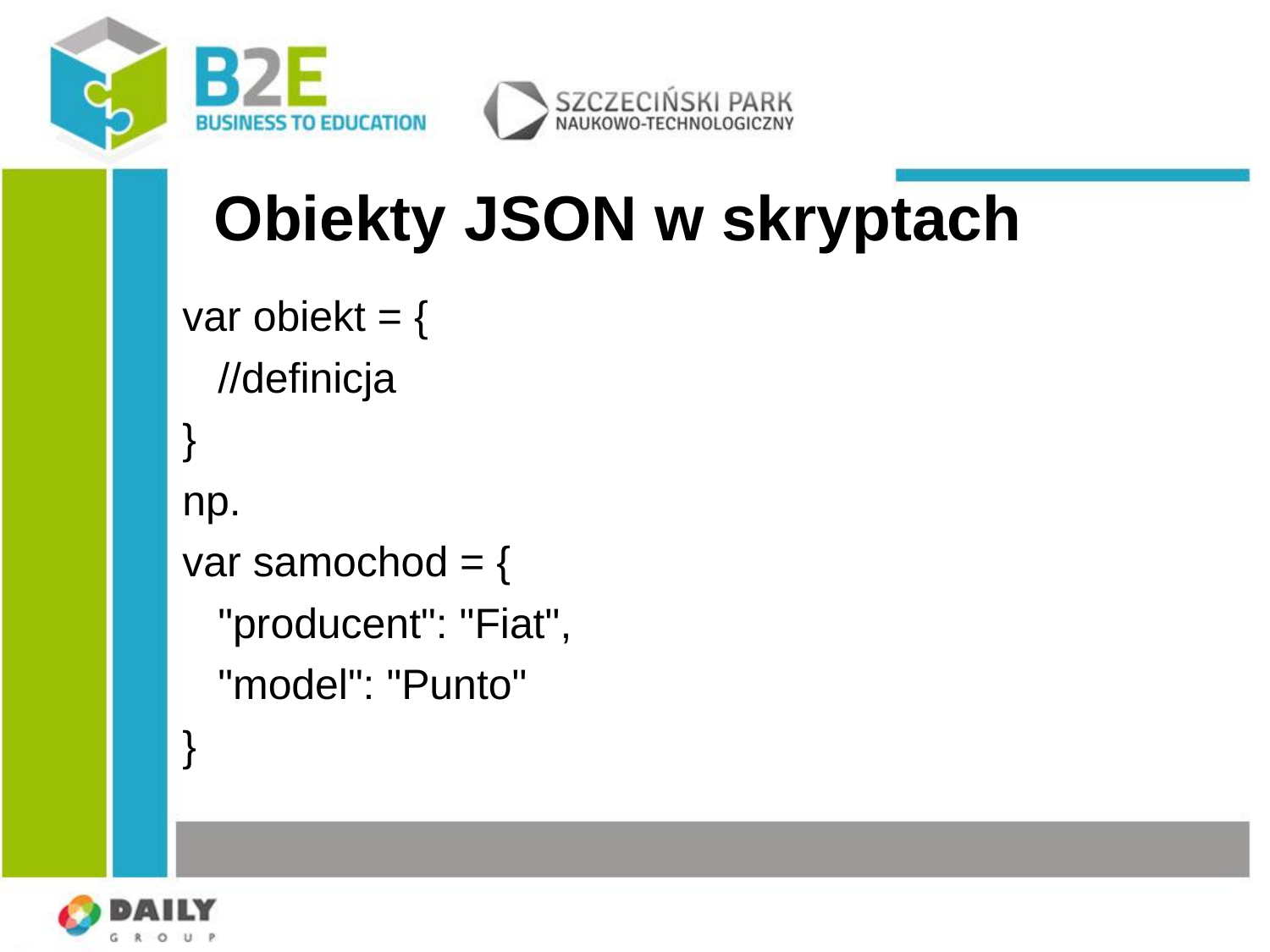

# Obiekty JSON w skryptach
var obiekt = {
   //definicja
}
np.
var samochod = {
   "producent": "Fiat",
   "model": "Punto"
}